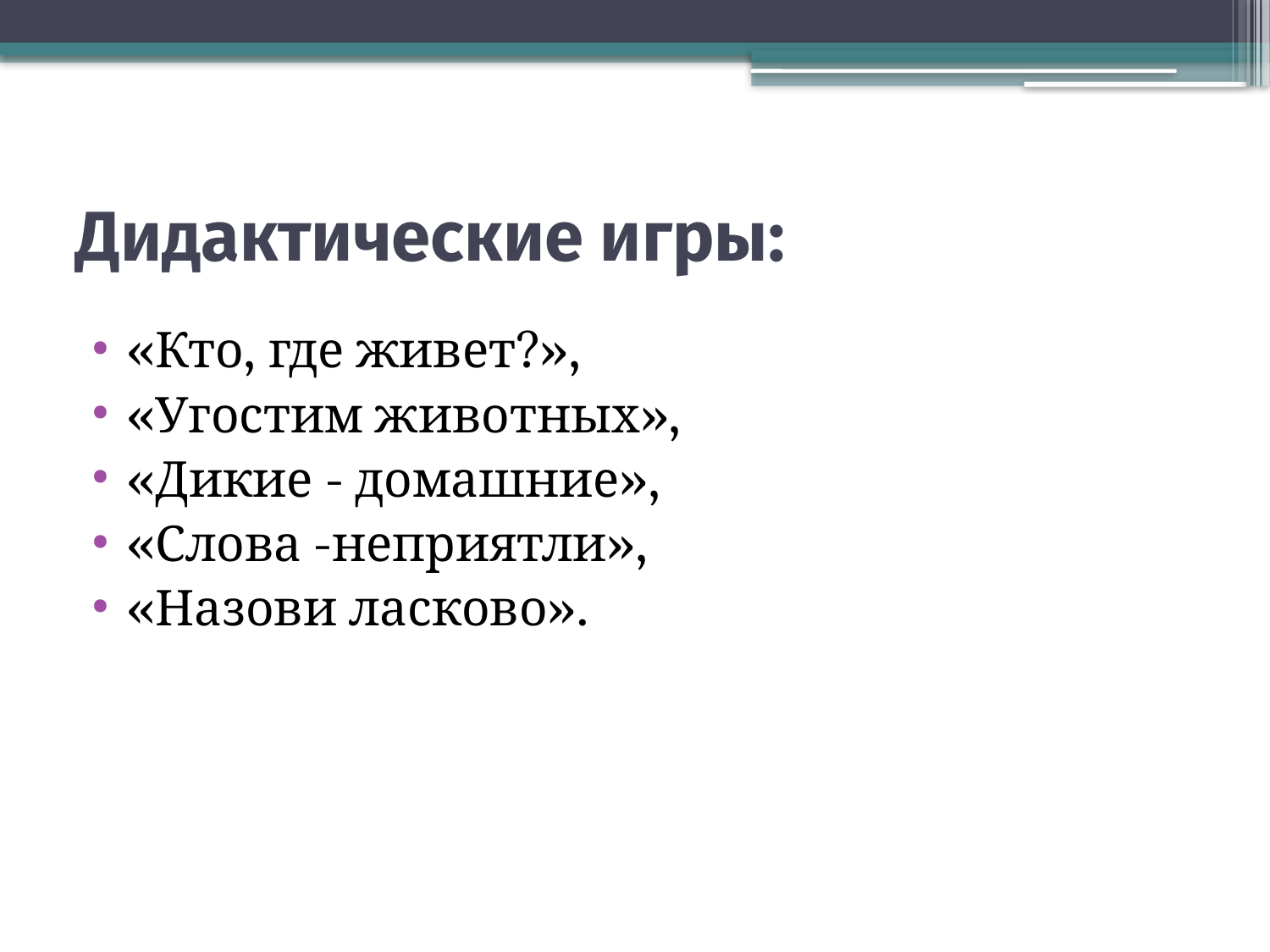

# Дидактические игры:
«Кто, где живет?»,
«Угостим животных»,
«Дикие - домашние»,
«Слова -неприятли»,
«Назови ласково».